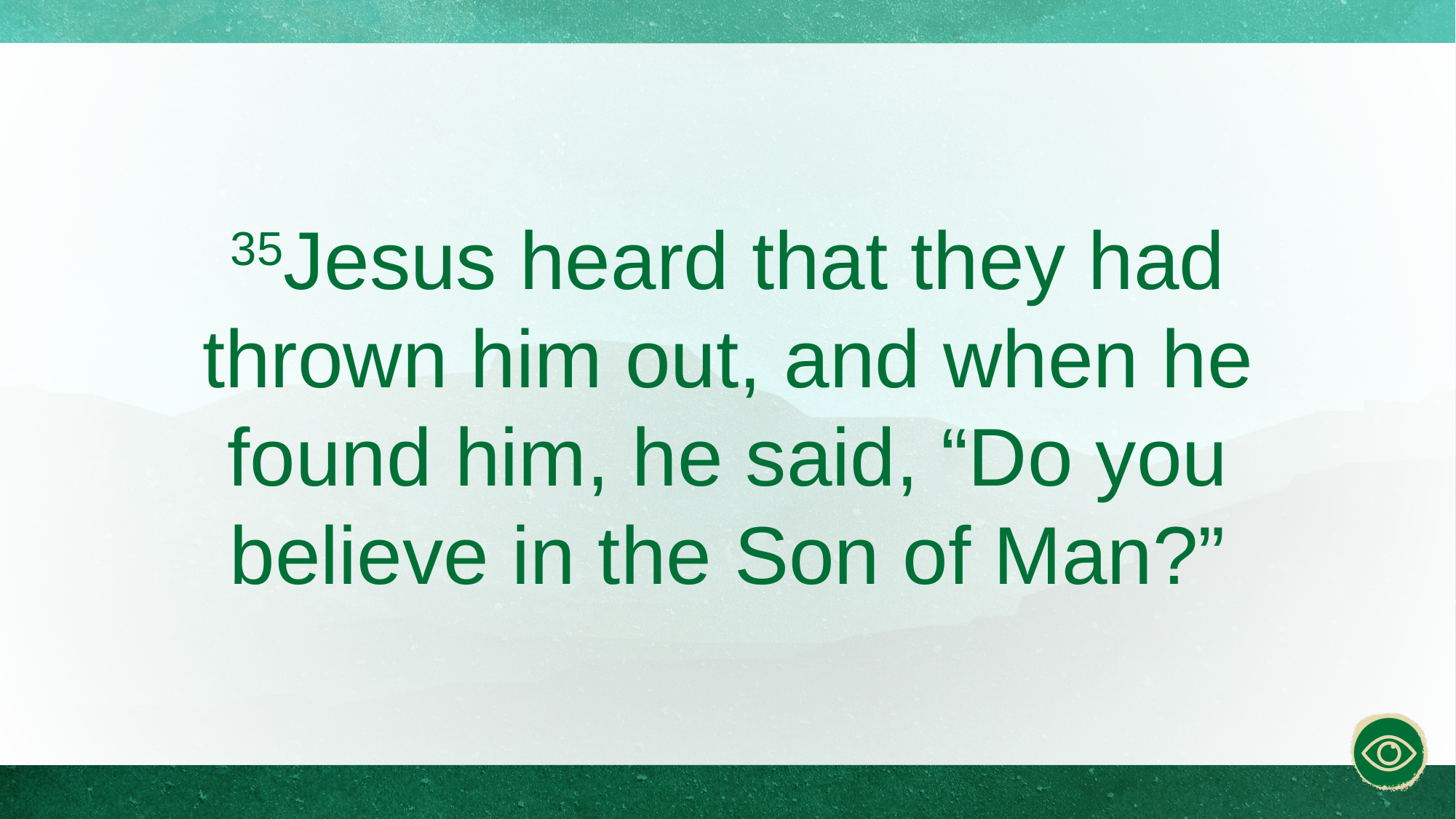

35Jesus heard that they had thrown him out, and when he found him, he said, “Do you believe in the Son of Man?”